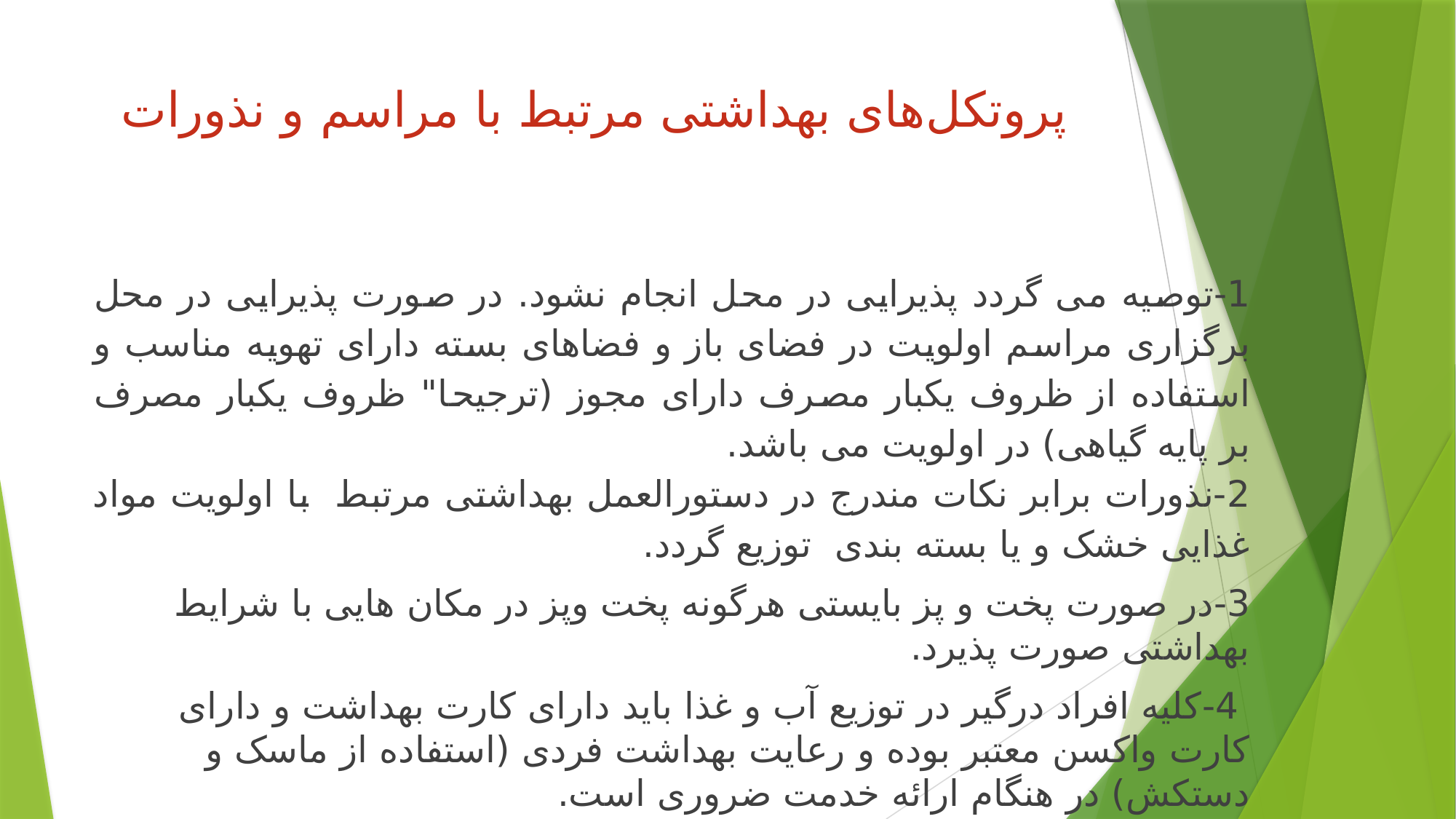

# پروتکل‌های بهداشتی مرتبط با مراسم و نذورات
1-توصیه می گردد پذیرایی در محل انجام نشود. در صورت پذیرایی در محل برگزاری مراسم اولویت در فضای باز و فضاهای بسته دارای تهویه مناسب و استفاده از ظروف یکبار مصرف دارای مجوز (ترجیحا" ظروف یکبار مصرف بر پایه گیاهی) در اولویت می باشد.
2-نذورات برابر نکات مندرج در دستورالعمل بهداشتی مرتبط  با اولویت مواد غذایی خشک و یا بسته بندی  توزیع گردد.
3-در صورت پخت و پز بایستی هرگونه پخت وپز در مكان هایی با شرایط بهداشتی صورت پذیرد.
 4-کلیه افراد درگیر در توزیع آب و غذا باید دارای کارت بهداشت و دارای کارت واکسن معتبر بوده و رعایت بهداشت فردی (استفاده از ماسک و دستكش) در هنگام ارائه خدمت ضروری است.